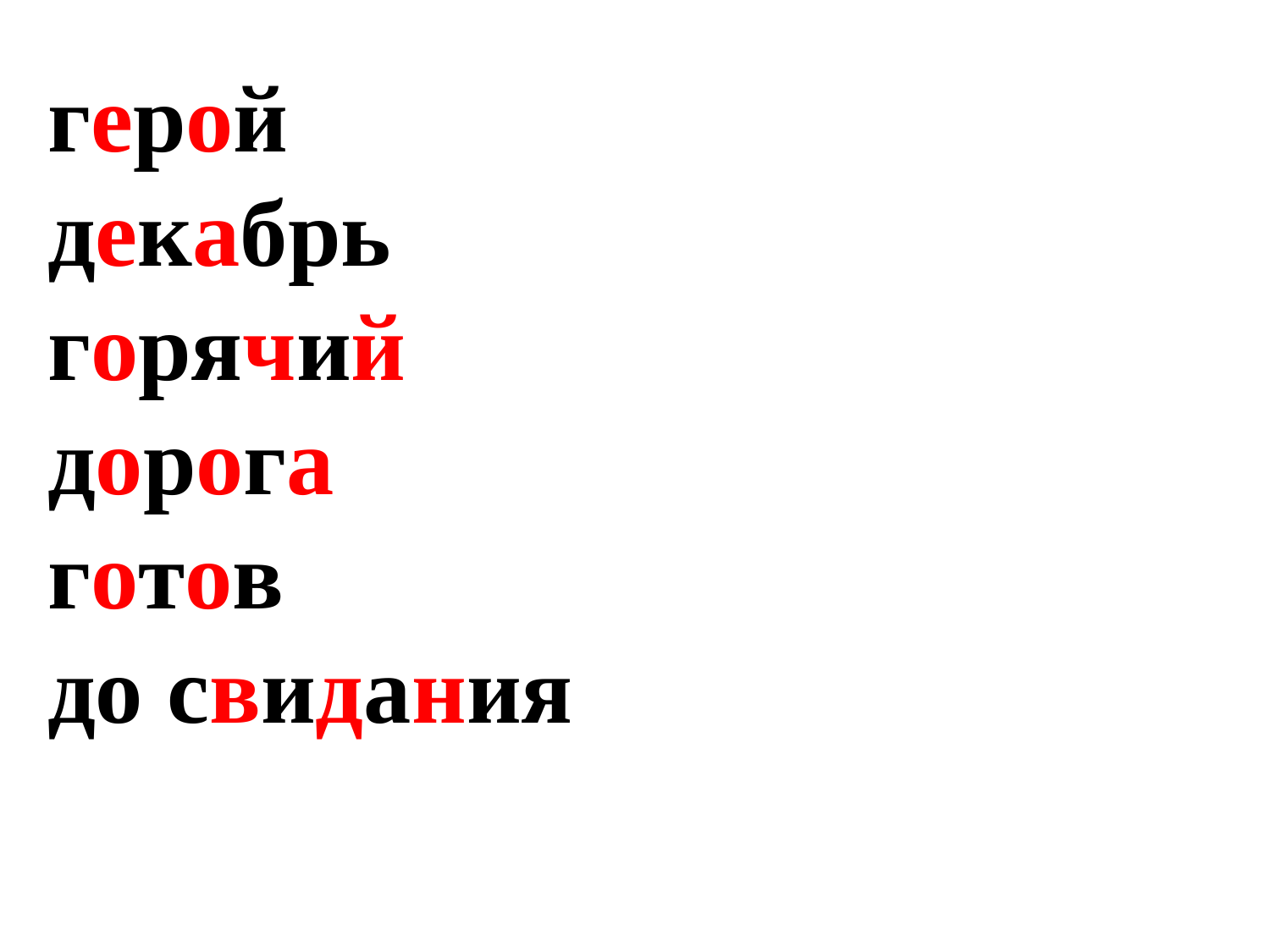

герой
декабрь
горячий
дорога
готов
до свидания